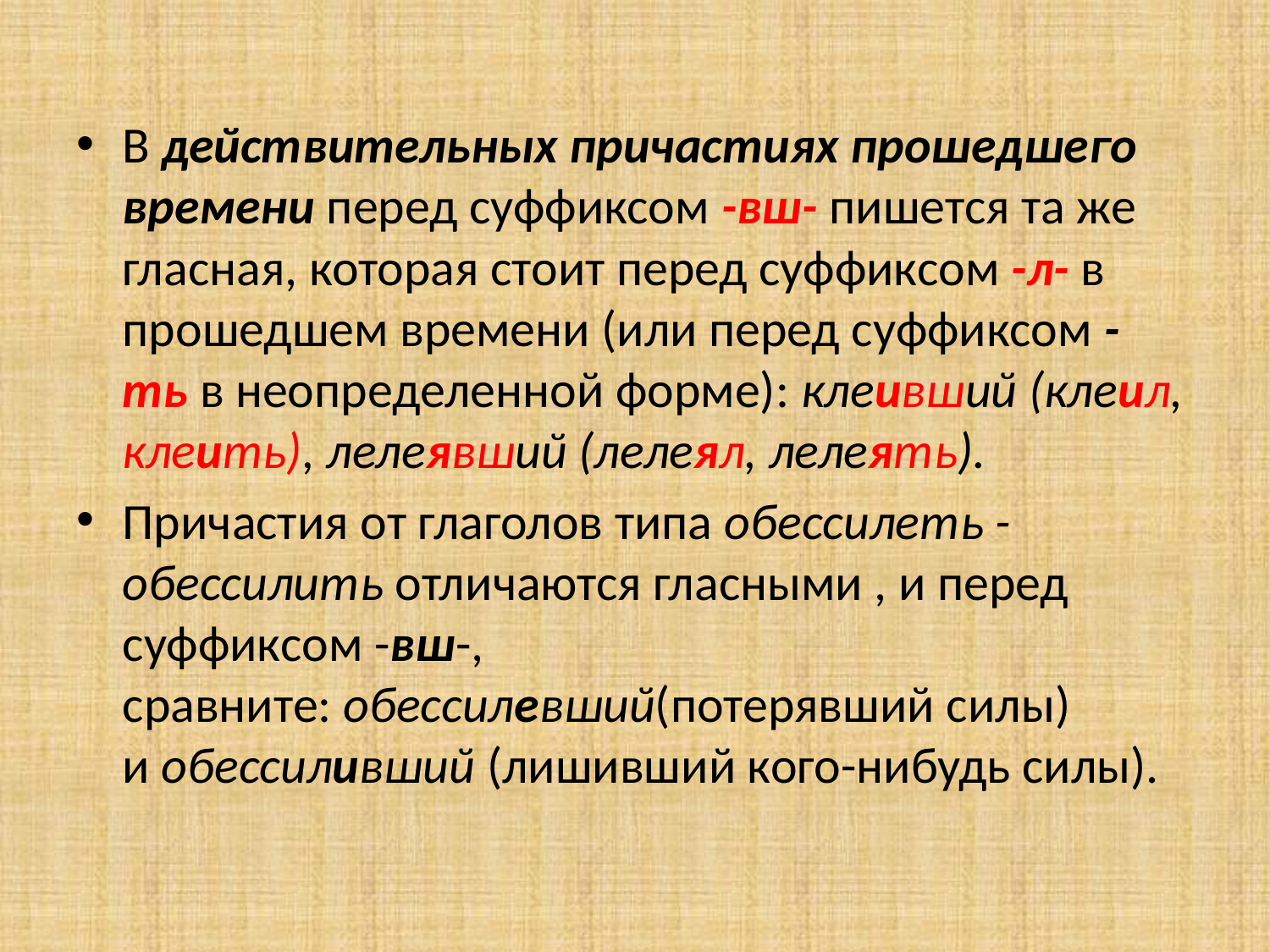

#
В действительных причастиях прошедшего времени перед суффиксом -вш- пишется та же гласная, которая стоит перед суффиксом -л- в прошедшем времени (или перед суффиксом -ть в неопределенной форме): клеивший (клеил, клеить), лелеявший (лелеял, лелеять).
Причастия от глаголов типа обессилеть - обессилить отличаются гласными , и перед суффиксом -вш-, сравните: обессилевший(потерявший силы) и обессиливший (лишивший кого-нибудь силы).